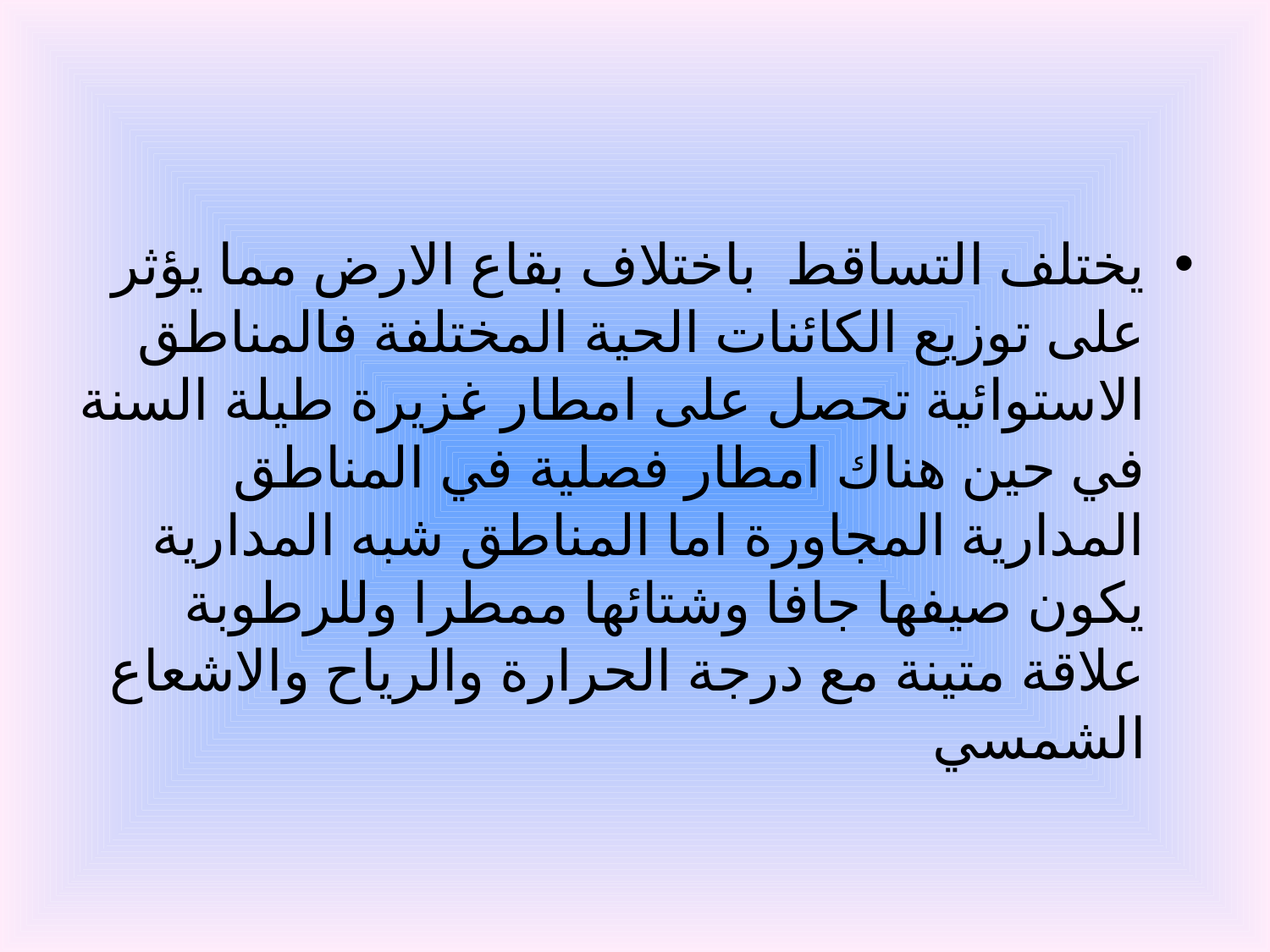

#
يختلف التساقط  باختلاف بقاع الارض مما يؤثر على توزيع الكائنات الحية المختلفة فالمناطق الاستوائية تحصل على امطار غزيرة طيلة السنة في حين هناك امطار فصلية في المناطق المدارية المجاورة اما المناطق شبه المدارية يكون صيفها جافا وشتائها ممطرا وللرطوبة  علاقة متينة مع درجة الحرارة والرياح والاشعاع الشمسي